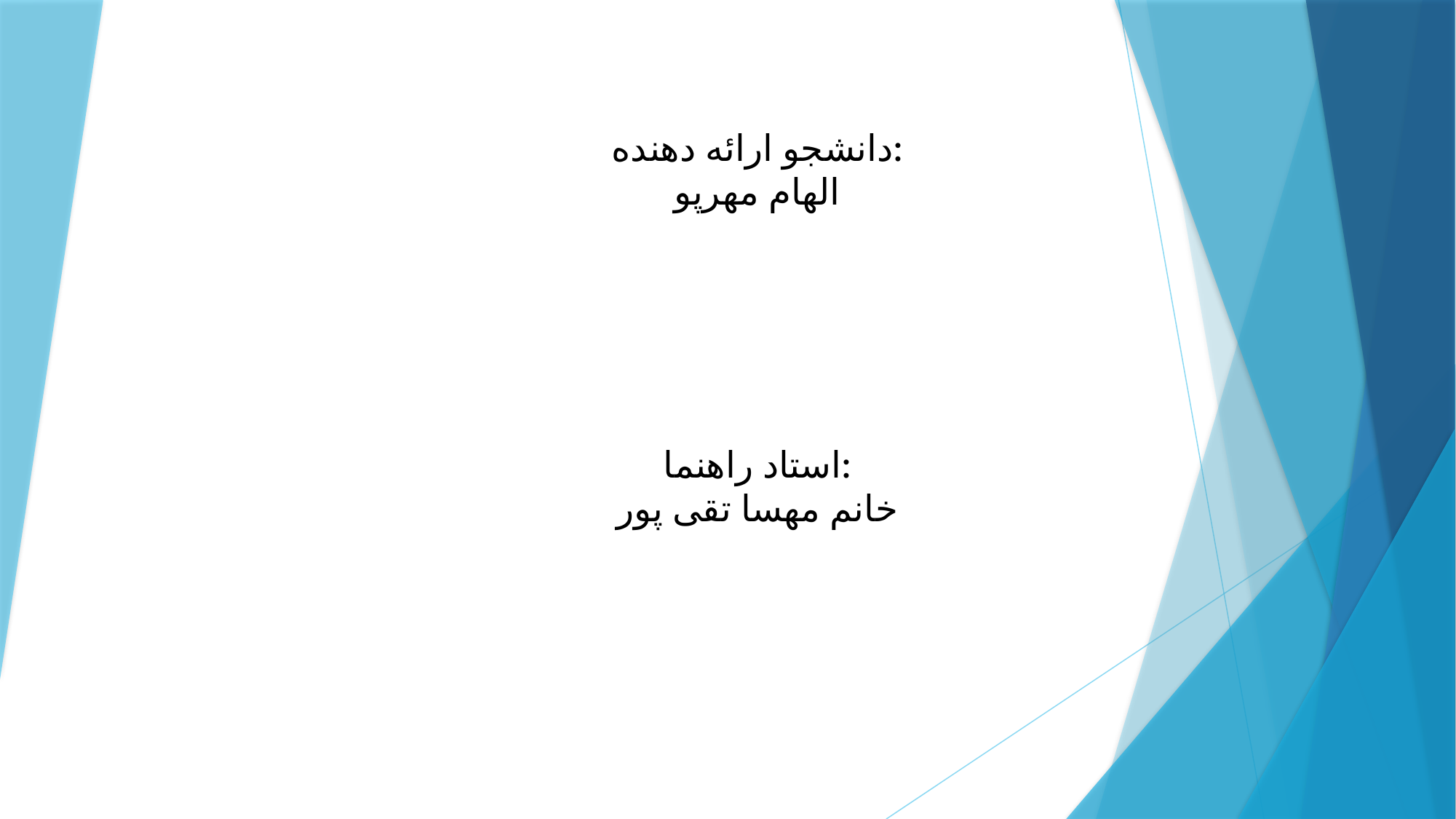

دانشجو ارائه دهنده:
الهام مهرپو

استاد راهنما:
خانم مهسا تقی پور